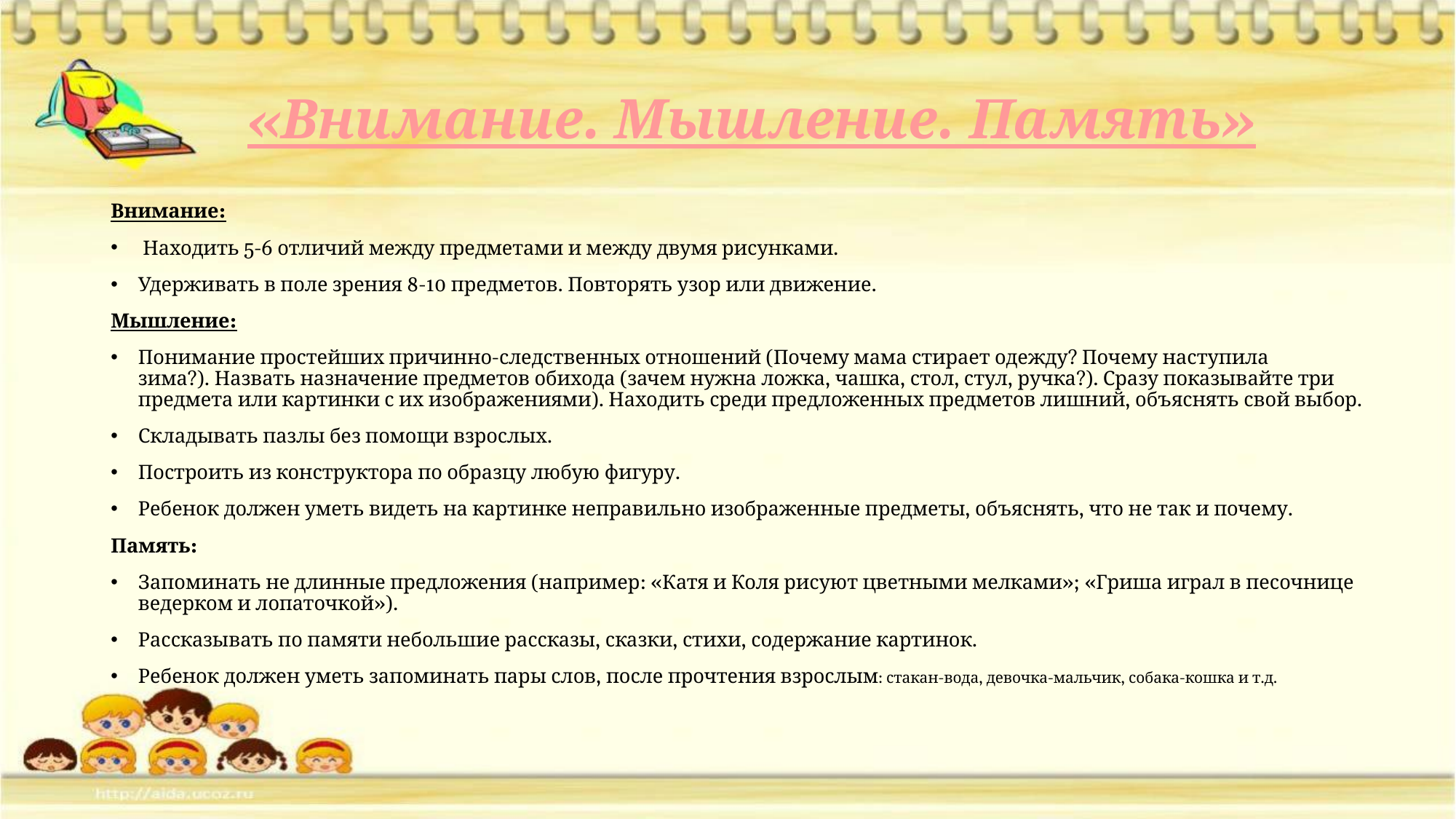

# «Внимание. Мышление. Память»
Внимание:
 Находить 5-6 отличий между предметами и между двумя рисунками.
Удерживать в поле зрения 8-10 предметов. Повторять узор или движение.
Мышление:
Понимание простейших причинно-следственных отношений (Почему мама стирает одежду? Почему наступила зима?). Назвать назначение предметов обихода (зачем нужна ложка, чашка, стол, стул, ручка?). Сразу показывайте три предмета или картинки с их изображениями). Находить среди предложенных предметов лишний, объяснять свой выбор.
Складывать пазлы без помощи взрослых.
Построить из конструктора по образцу любую фигуру.
Ребенок должен уметь видеть на картинке неправильно изображенные предметы, объяснять, что не так и почему.
Память:
Запоминать не длинные предложения (например: «Катя и Коля рисуют цветными мелками»; «Гриша играл в песочнице ведерком и лопаточкой»).
Рассказывать по памяти небольшие рассказы, сказки, стихи, содержание картинок.
Ребенок должен уметь запоминать пары слов, после прочтения взрослым: стакан-вода, девочка-мальчик, собака-кошка и т.д.